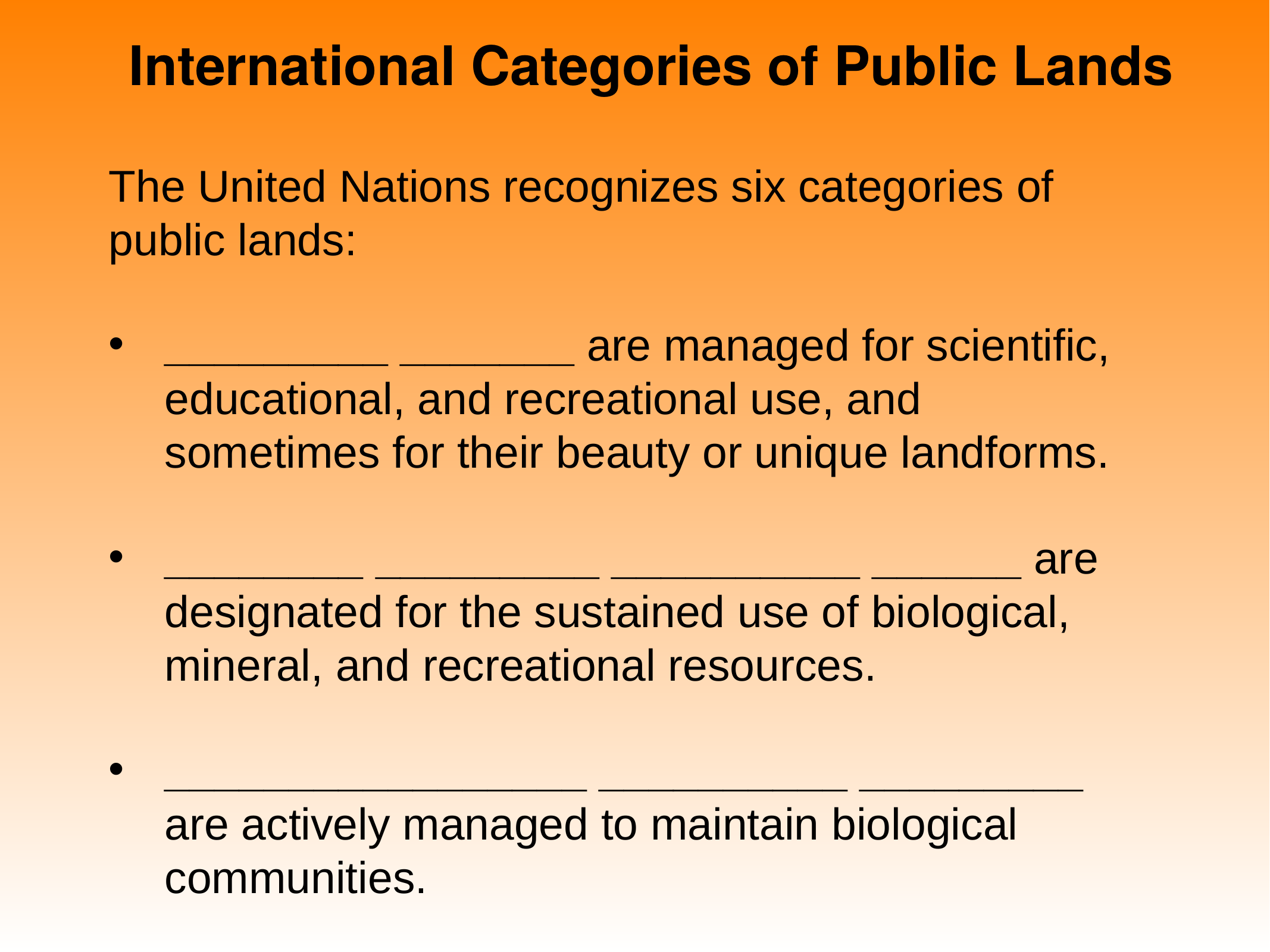

# International Categories of Public Lands
The United Nations recognizes six categories of public lands:
_________ _______ are managed for scientific, educational, and recreational use, and sometimes for their beauty or unique landforms.
________ _________ __________ ______ are designated for the sustained use of biological, mineral, and recreational resources.
_________________ __________ _________ are actively managed to maintain biological communities.